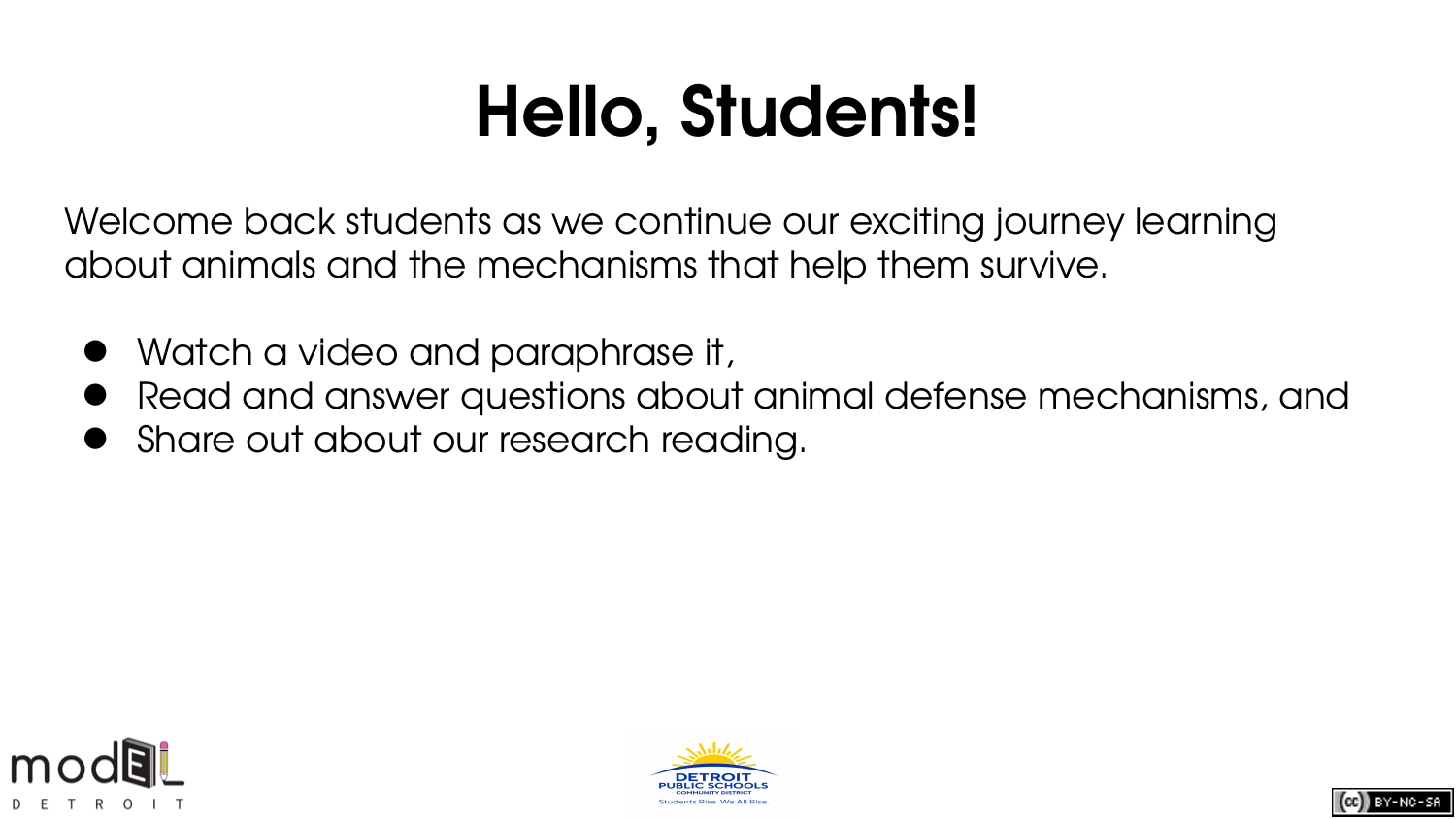

# Hello, Students!
Welcome back students as we continue our exciting journey learning about animals and the mechanisms that help them survive.

Watch a video and paraphrase it,
Read and answer questions about animal defense mechanisms, and
Share out about our research reading.